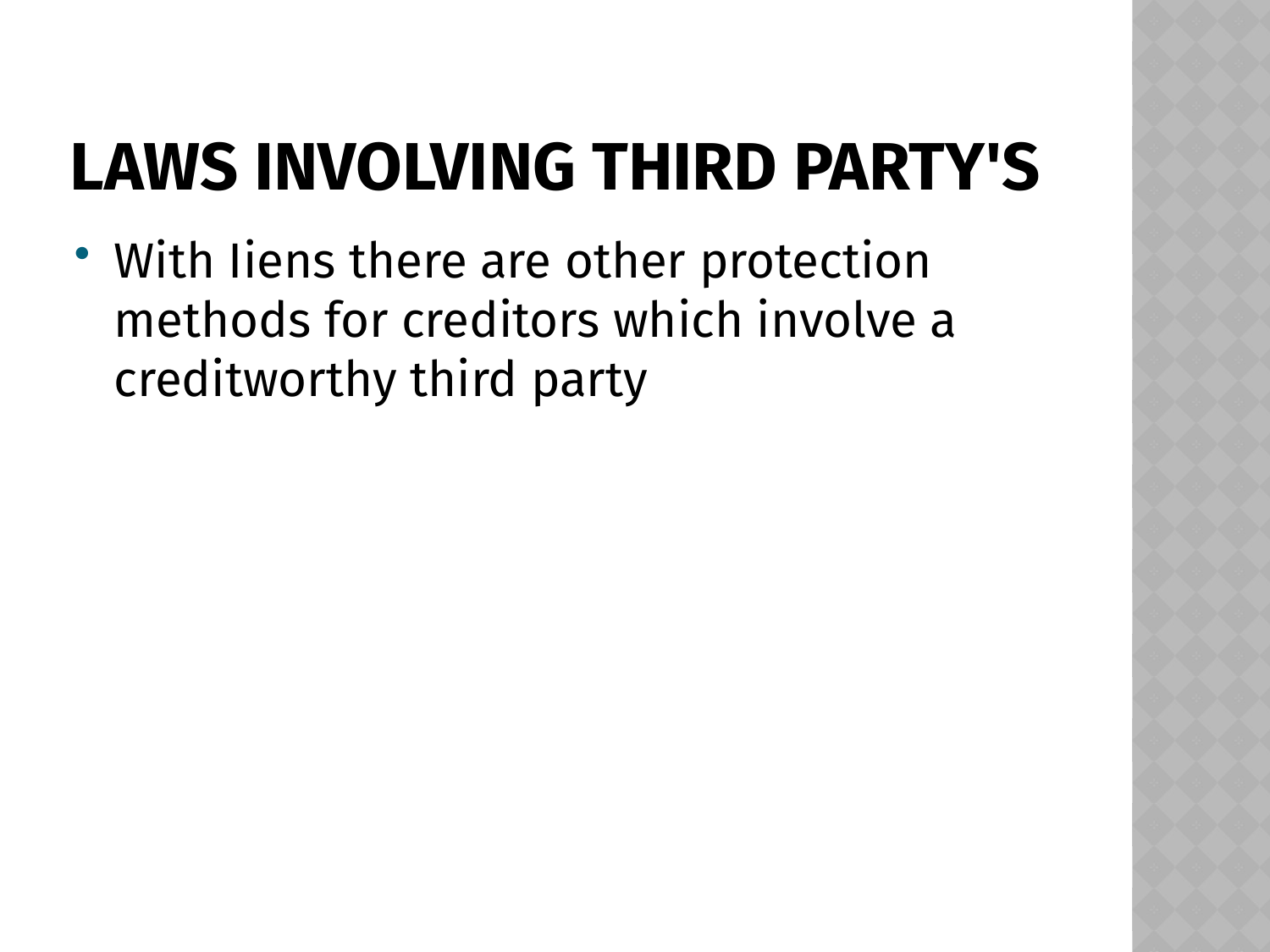

# Laws Involving third Party's
With Iiens there are other protection methods for creditors which involve a creditworthy third party